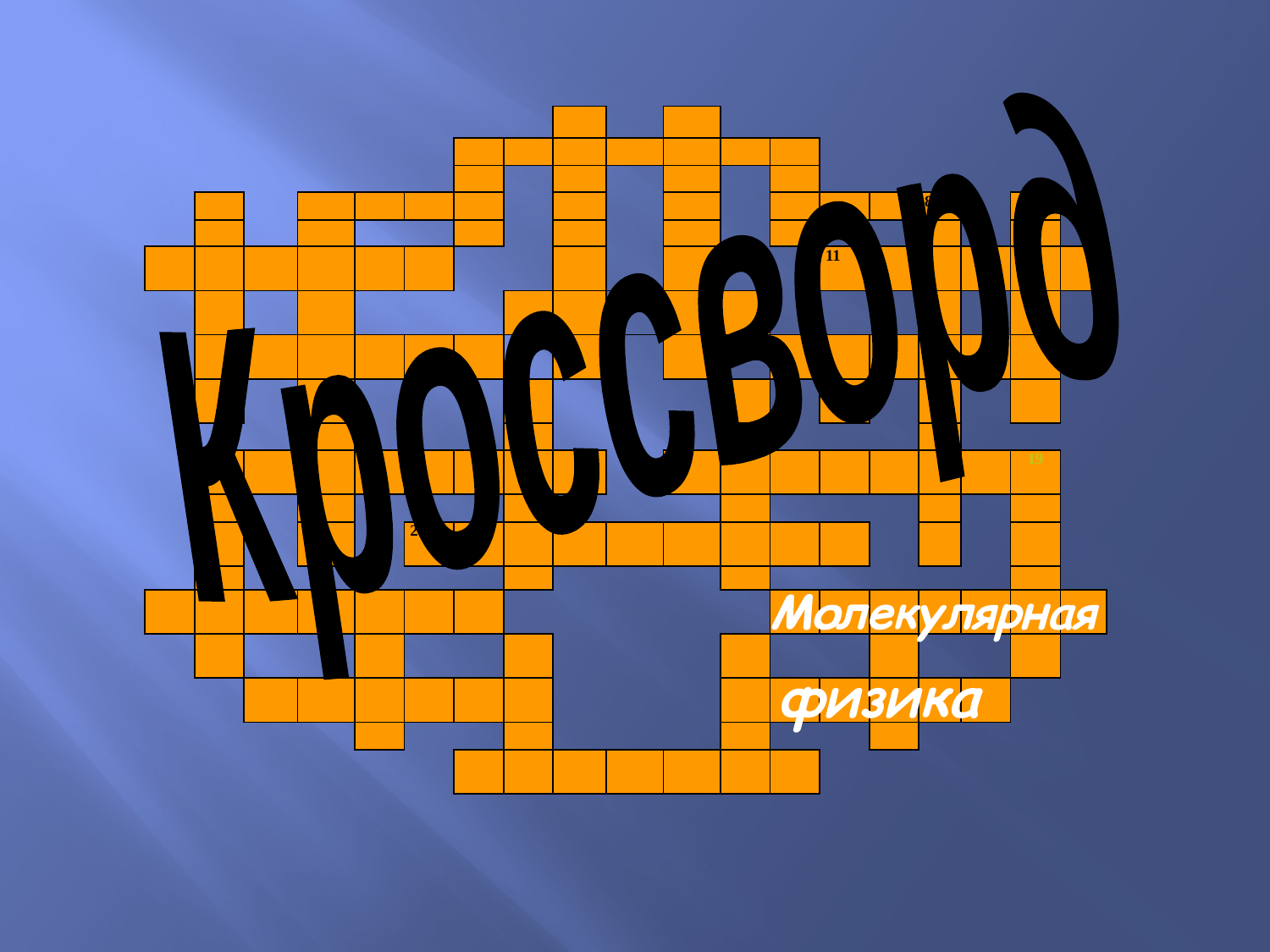

|  |  |  |  |  |  |  |  |  |  |  |  |  |  |  |  |  |  |  |
| --- | --- | --- | --- | --- | --- | --- | --- | --- | --- | --- | --- | --- | --- | --- | --- | --- | --- | --- |
|  |  |  |  |  |  |  |  |  |  |  |  |  |  |  |  |  |  |  |
|  |  |  |  |  |  |  |  |  |  |  |  |  |  |  |  |  |  |  |
|  |  |  |  |  |  |  |  |  |  |  |  |  |  |  | 8 |  |  |  |
|  |  |  |  |  |  |  |  |  |  |  |  |  |  |  |  |  |  |  |
|  |  |  |  |  |  |  |  |  |  |  |  |  | 11 |  |  |  |  |  |
|  |  |  |  |  |  |  |  |  |  |  |  |  |  |  |  |  |  |  |
|  |  |  |  |  |  |  |  |  |  |  |  |  |  |  |  |  |  |  |
|  |  |  |  |  |  |  |  |  |  |  |  |  |  |  |  |  |  |  |
|  |  |  |  |  |  |  |  |  |  |  |  |  |  |  |  |  |  |  |
|  | 17 |  |  |  |  |  |  |  |  |  |  |  |  |  |  |  | 19 |  |
|  |  |  |  |  |  |  |  |  |  |  |  |  |  |  |  |  |  |  |
|  |  |  |  |  | 20 |  |  |  |  |  |  |  |  |  |  |  |  |  |
|  |  |  |  |  |  |  |  |  |  |  |  |  |  |  |  |  |  |  |
|  |  |  |  |  |  |  |  |  |  |  |  |  |  |  |  |  |  |  |
|  |  |  |  |  |  |  |  |  |  |  |  |  |  |  |  |  |  |  |
|  |  |  |  |  |  |  |  |  |  |  |  |  |  |  |  |  |  |  |
|  |  |  |  |  |  |  |  |  |  |  |  |  |  |  |  |  |  |  |
|  |  |  |  |  |  |  |  |  |  |  |  |  |  |  |  |  |  |  |
Кроссворд
Молекулярная
физика